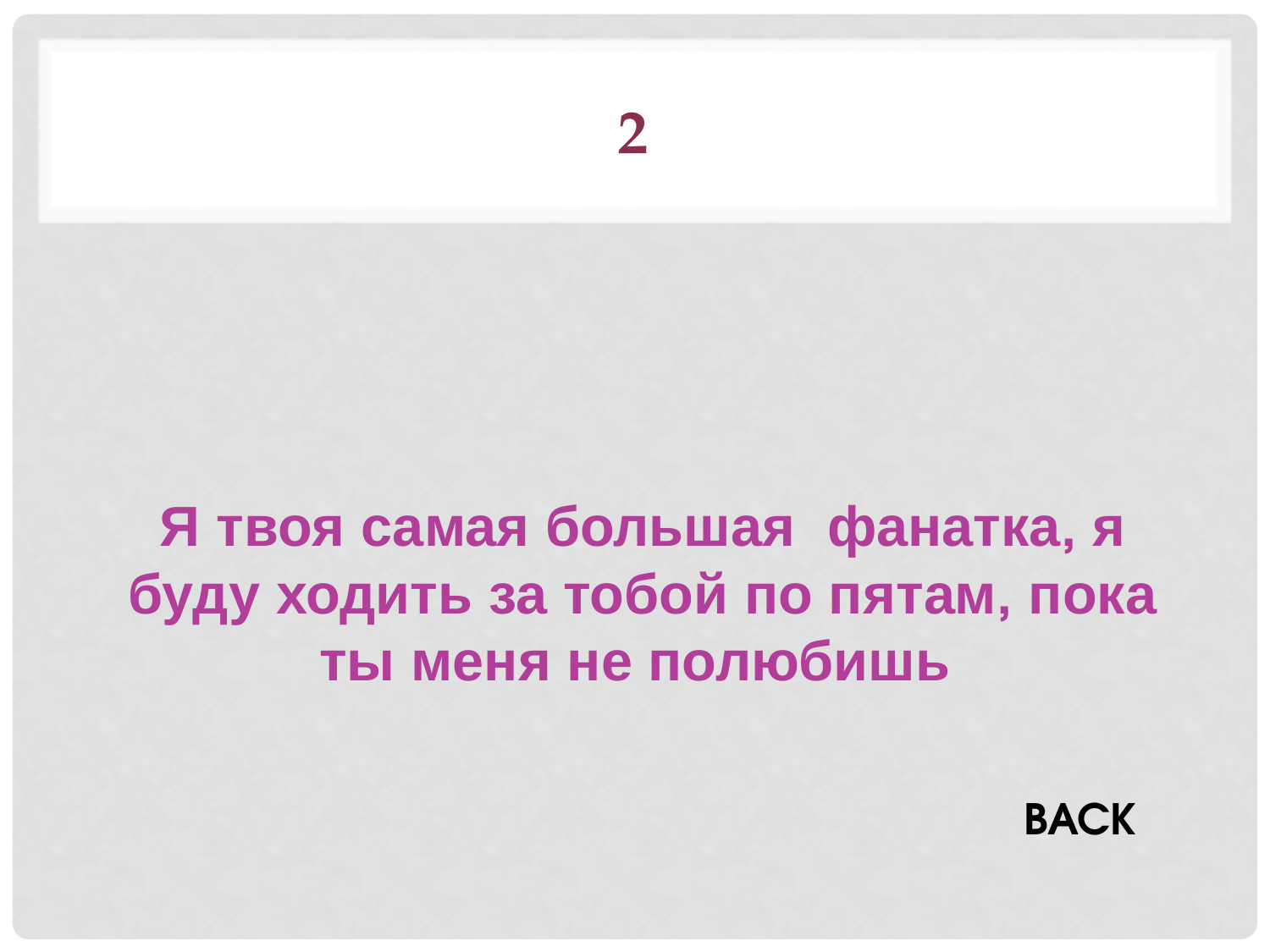

# 2

Я твоя самая большая  фанатка, я буду ходить за тобой по пятам, пока ты меня не полюбишь
BACK